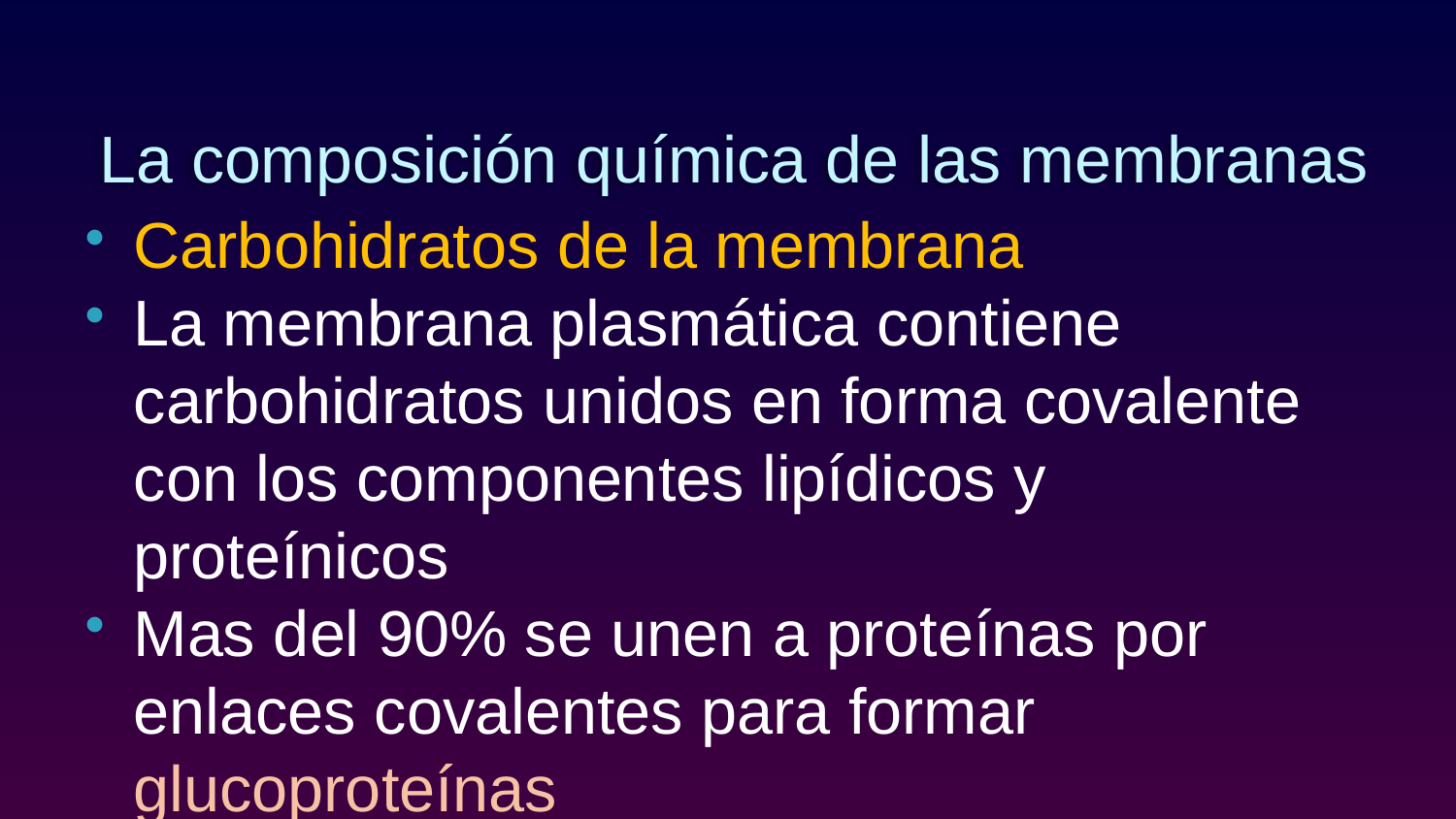

# La composición química de las membranas
Carbohidratos de la membrana
La membrana plasmática contiene carbohidratos unidos en forma covalente con los componentes lipídicos y proteínicos
Mas del 90% se unen a proteínas por enlaces covalentes para formar glucoproteínas